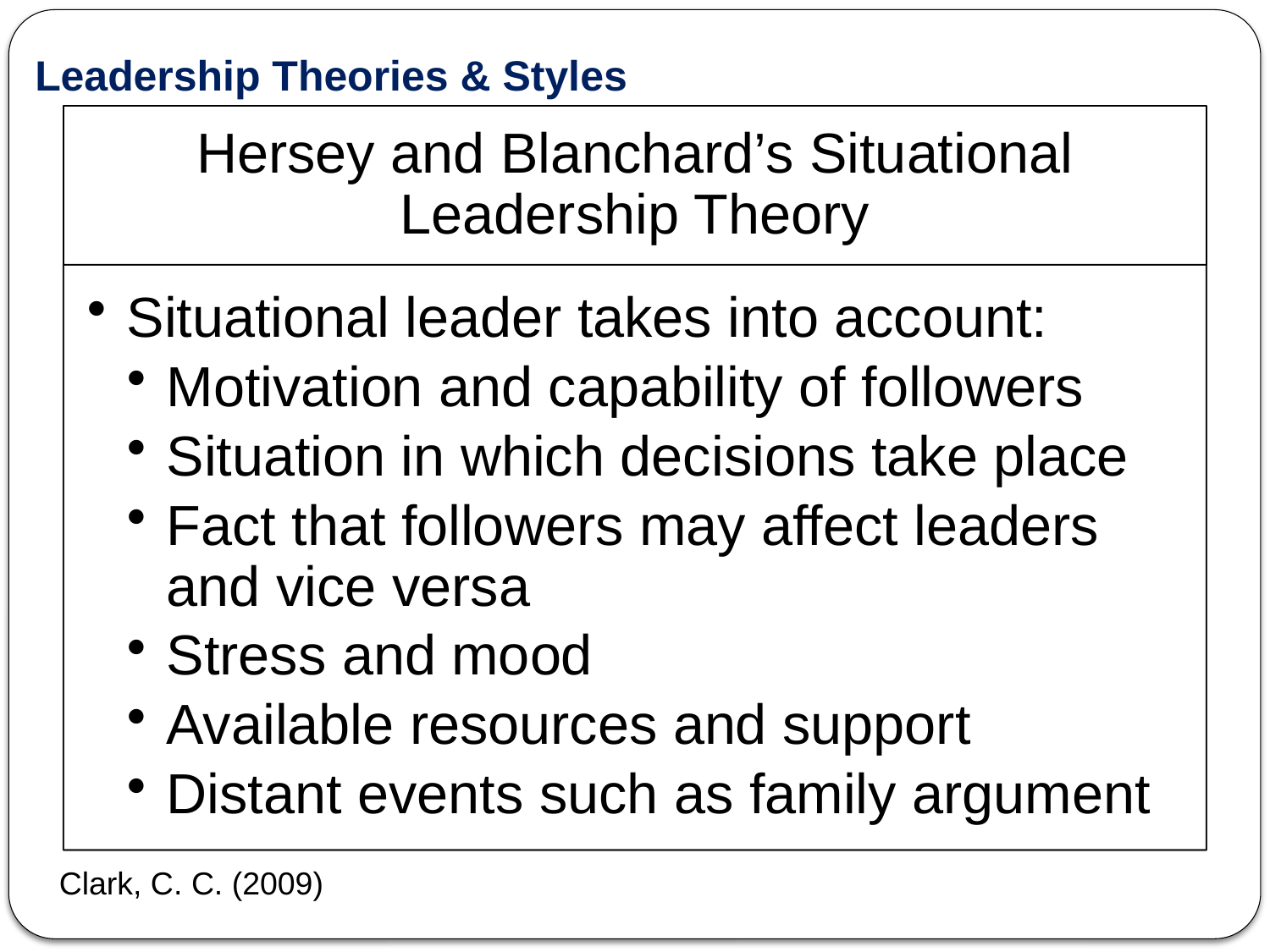

Leadership Theories & Styles
Hersey and Blanchard’s Situational Leadership Theory
Situational leader takes into account:
Motivation and capability of followers
Situation in which decisions take place
Fact that followers may affect leaders and vice versa
Stress and mood
Available resources and support
Distant events such as family argument
Clark, C. C. (2009)